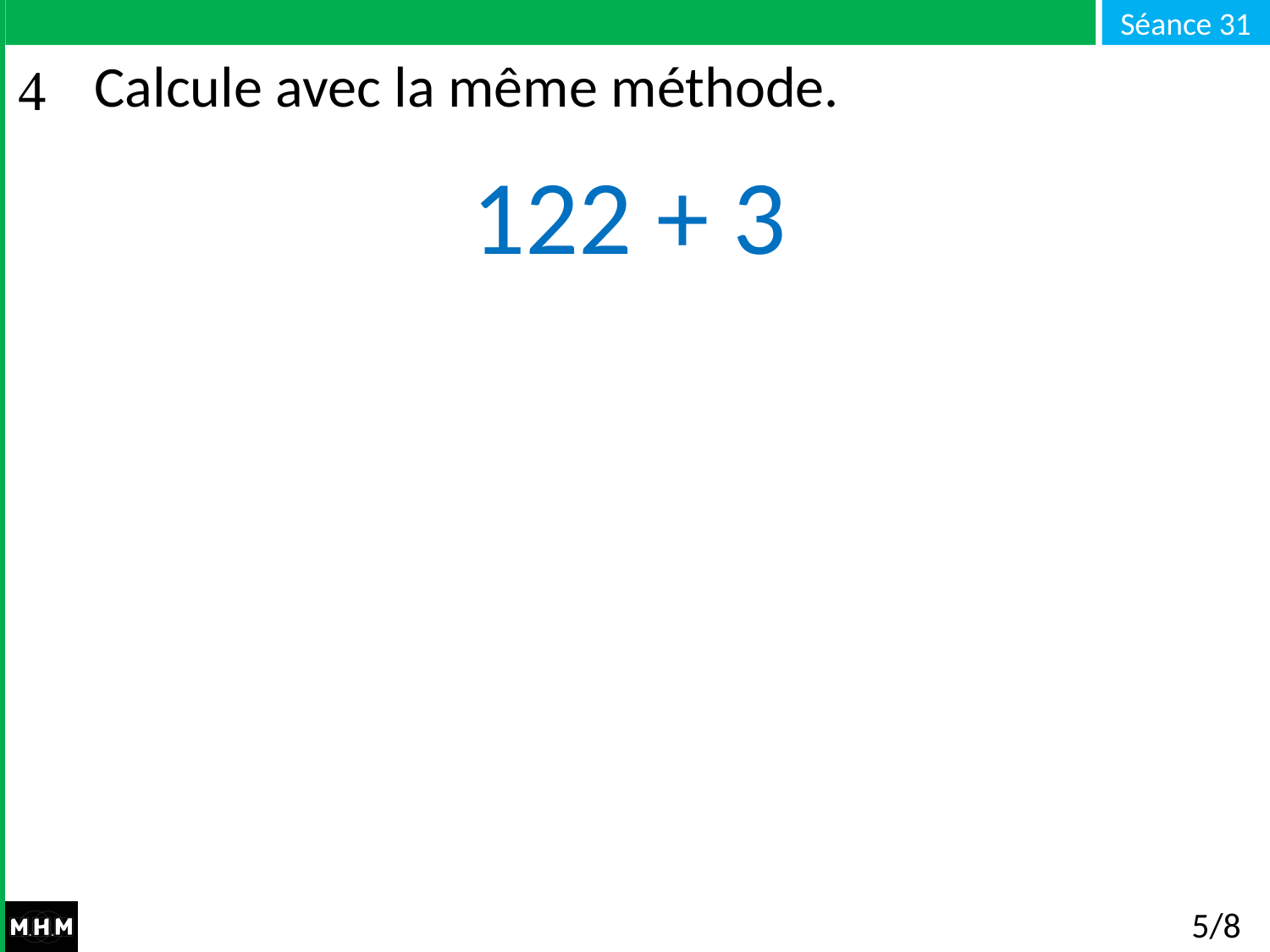

# Calcule avec la même méthode.
122 + 3
5/8